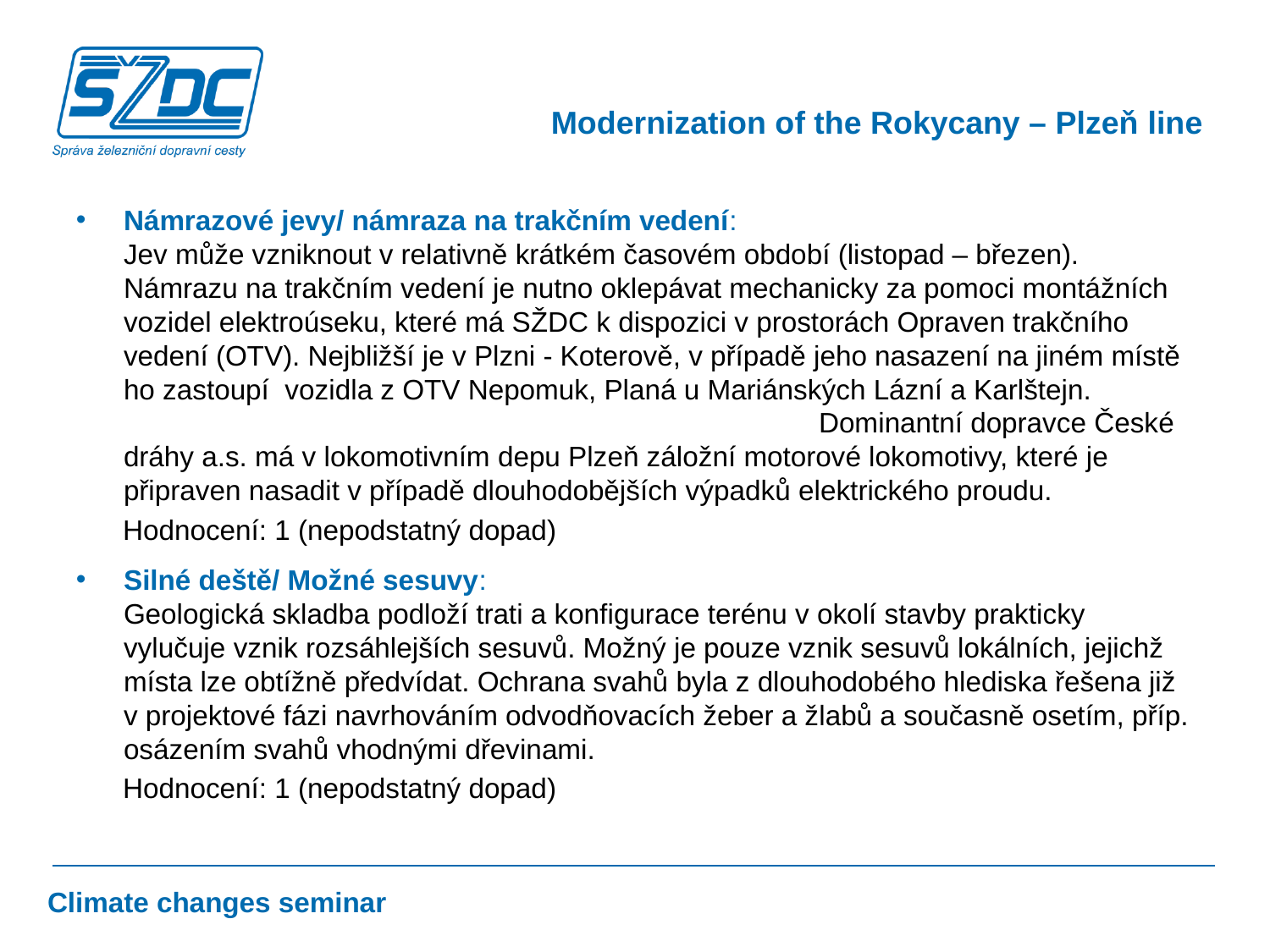

Modernization of the Rokycany – Plzeň line

Námrazové jevy/ námraza na trakčním vedení:                                                      Jev může vzniknout v relativně krátkém časovém období (listopad – březen). Námrazu na trakčním vedení je nutno oklepávat mechanicky za pomoci montážních vozidel elektroúseku, které má SŽDC k dispozici v prostorách Opraven trakčního vedení (OTV). Nejbližší je v Plzni - Koterově, v případě jeho nasazení na jiném místě ho zastoupí  vozidla z OTV Nepomuk, Planá u Mariánských Lázní a Karlštejn.                                                                                                      Dominantní dopravce České dráhy a.s. má v lokomotivním depu Plzeň záložní motorové lokomotivy, které je připraven nasadit v případě dlouhodobějších výpadků elektrického proudu.
      Hodnocení: 1 (nepodstatný dopad)
Silné deště/ Možné sesuvy:                                                                           Geologická skladba podloží trati a konfigurace terénu v okolí stavby prakticky vylučuje vznik rozsáhlejších sesuvů. Možný je pouze vznik sesuvů lokálních, jejichž místa lze obtížně předvídat. Ochrana svahů byla z dlouhodobého hlediska řešena již v projektové fázi navrhováním odvodňovacích žeber a žlabů a současně osetím, příp. osázením svahů vhodnými dřevinami.
      Hodnocení: 1 (nepodstatný dopad)

Climate changes seminar